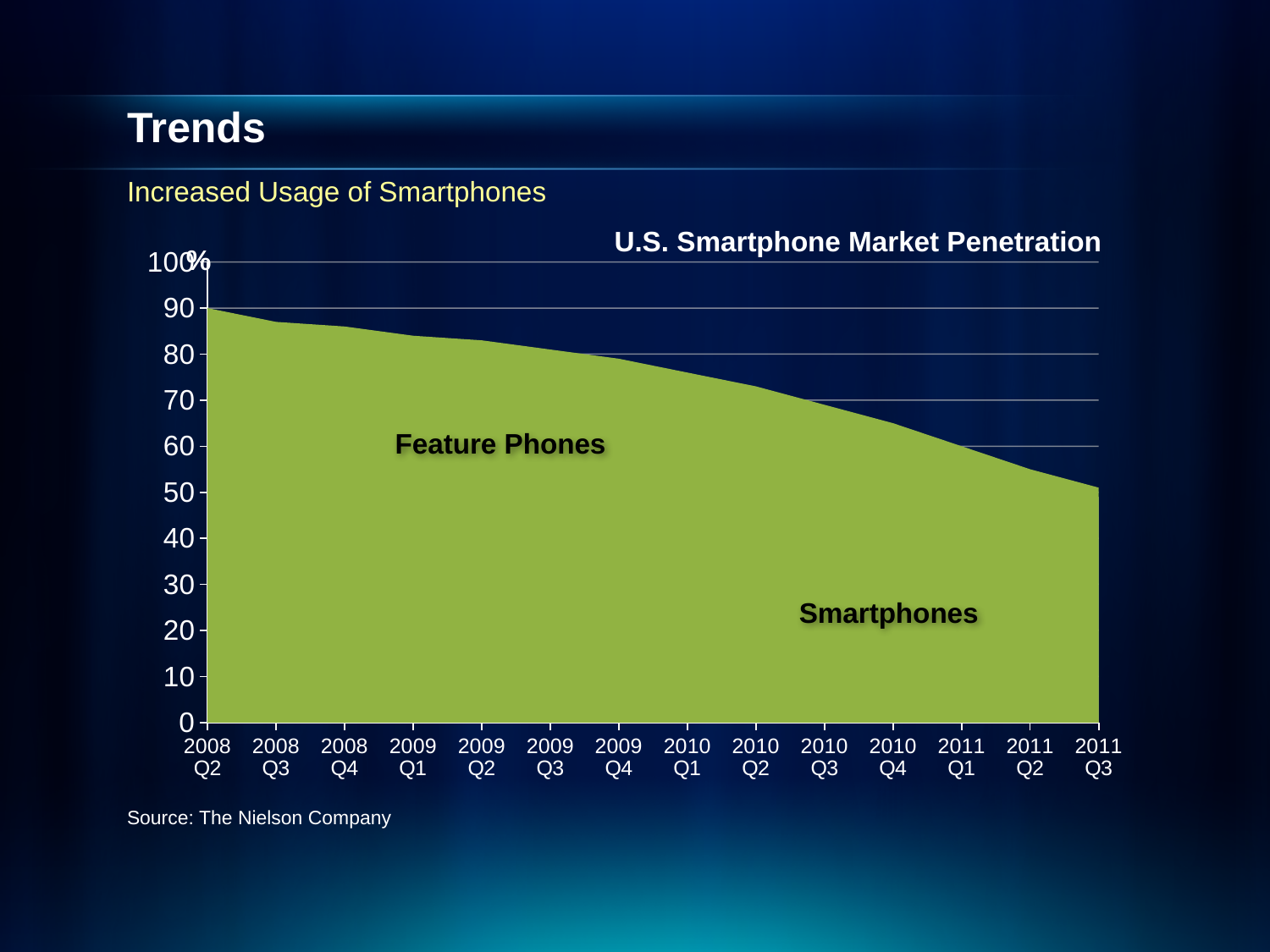

# Trends
Increased Usage of Smartphones

U.S. Smartphone Market Penetration

### Chart

| Category | Feature Phone | Smart Phone |
|---|---|---|
| 2008 Q2 | 90.0 | 10.0 |
| 2008 Q3 | 87.0 | 13.0 |
| 2008 Q4 | 86.0 | 14.0 |
| 2009 Q1 | 84.0 | 16.0 |
| 2009 Q2 | 83.0 | 17.0 |
| 2009 Q3 | 81.0 | 19.0 |
| 2009 Q4 | 79.0 | 21.0 |
| 2010 Q1 | 76.0 | 24.0 |
| 2010 Q2 | 73.0 | 27.0 |
| 2010 Q3 | 69.0 | 31.0 |
| 2010 Q4 | 65.0 | 35.0 |
| 2011 Q1 | 60.0 | 40.0 |
| 2011 Q2 | 55.0 | 45.0 |
| 2011 Q3 | 51.0 | 49.0 |
%
Feature Phones
Smartphones
Source: The Nielson Company